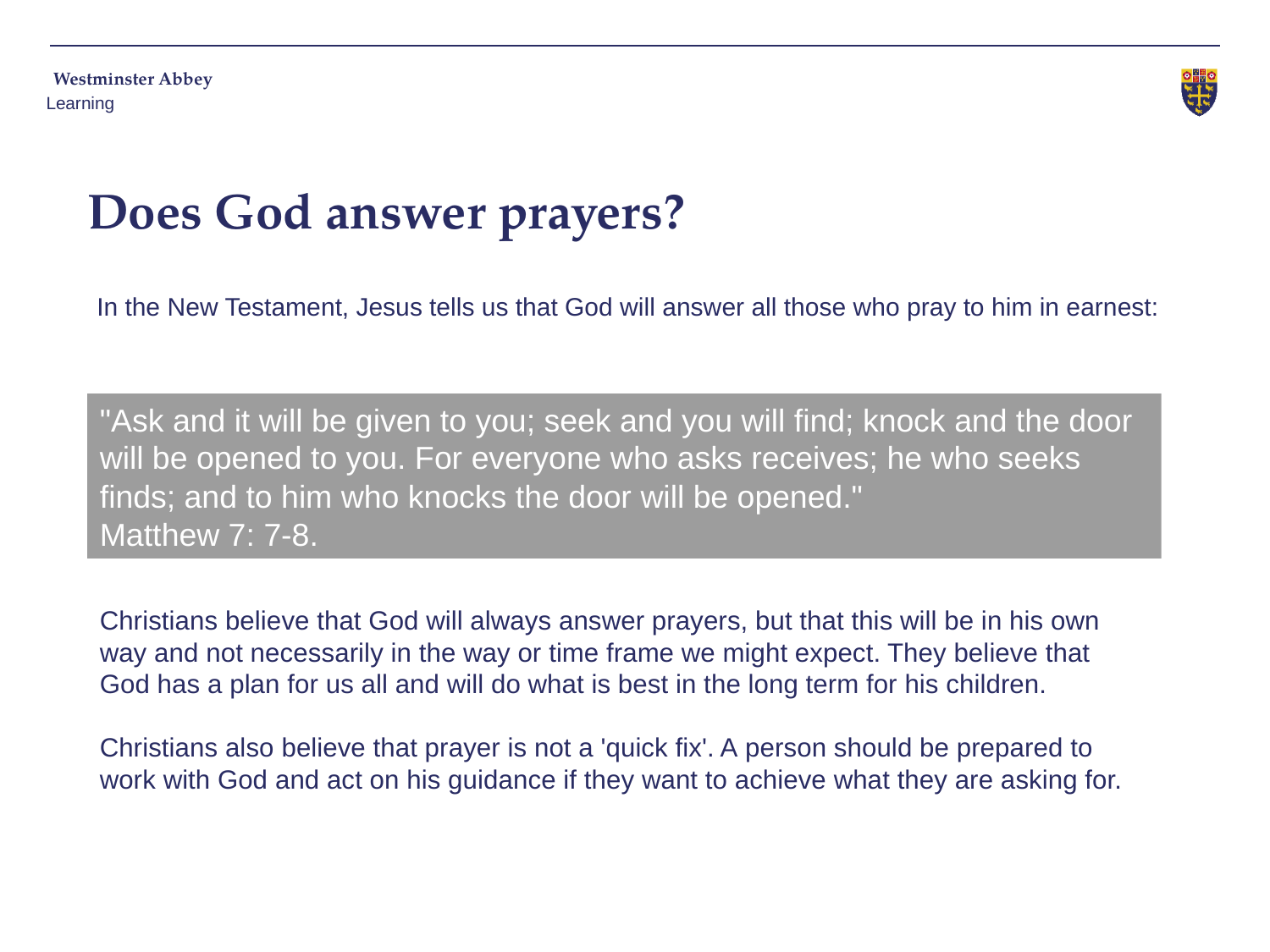

Learning
# Does God answer prayers?
In the New Testament, Jesus tells us that God will answer all those who pray to him in earnest:
"Ask and it will be given to you; seek and you will find; knock and the door will be opened to you. For everyone who asks receives; he who seeks finds; and to him who knocks the door will be opened."
Matthew 7: 7-8.
Christians believe that God will always answer prayers, but that this will be in his own way and not necessarily in the way or time frame we might expect. They believe that God has a plan for us all and will do what is best in the long term for his children.

Christians also believe that prayer is not a 'quick fix'. A person should be prepared to work with God and act on his guidance if they want to achieve what they are asking for.